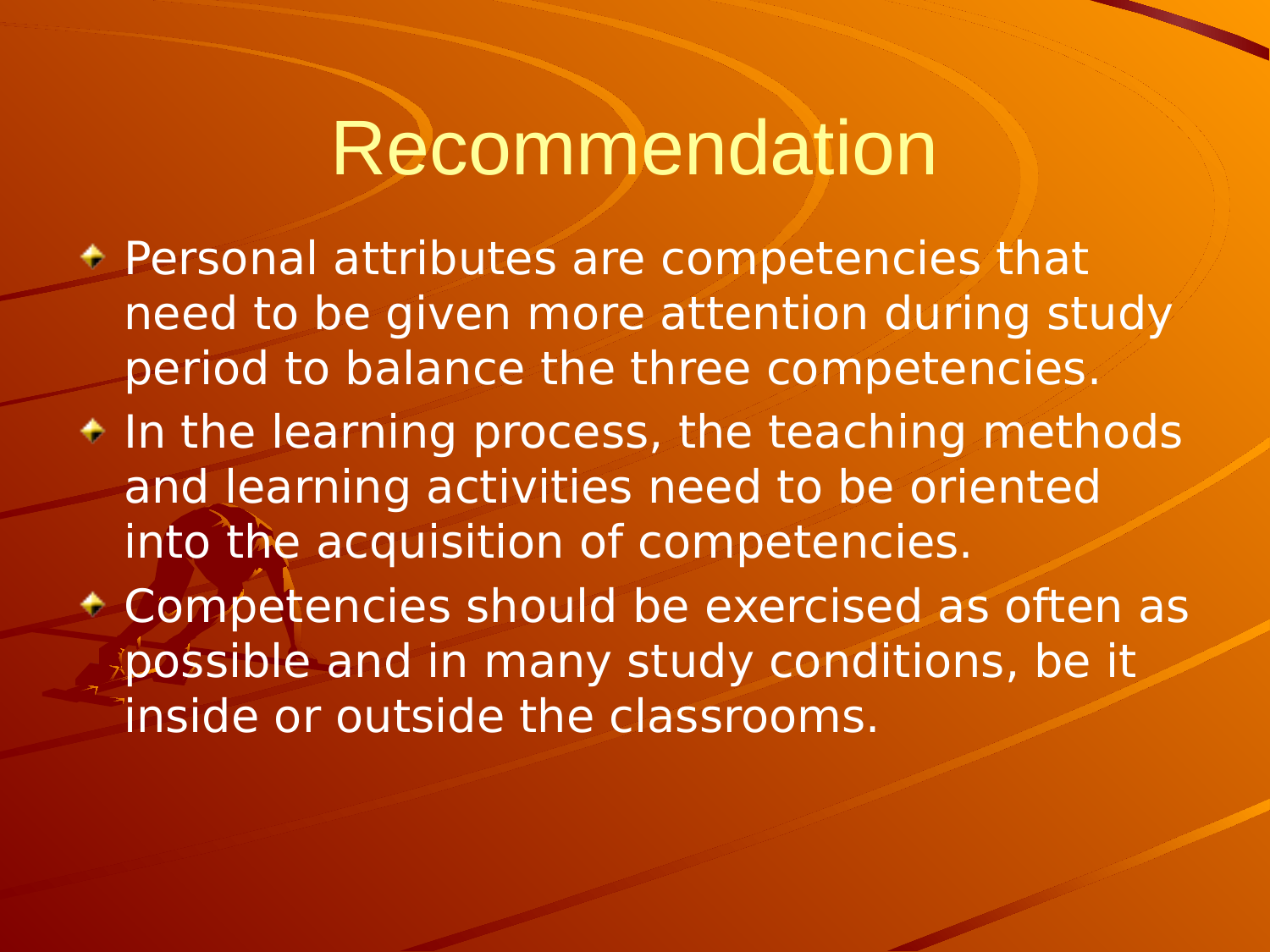

# Recommendation
Personal attributes are competencies that need to be given more attention during study period to balance the three competencies.
In the learning process, the teaching methods and learning activities need to be oriented into the acquisition of competencies.
Competencies should be exercised as often as possible and in many study conditions, be it inside or outside the classrooms.